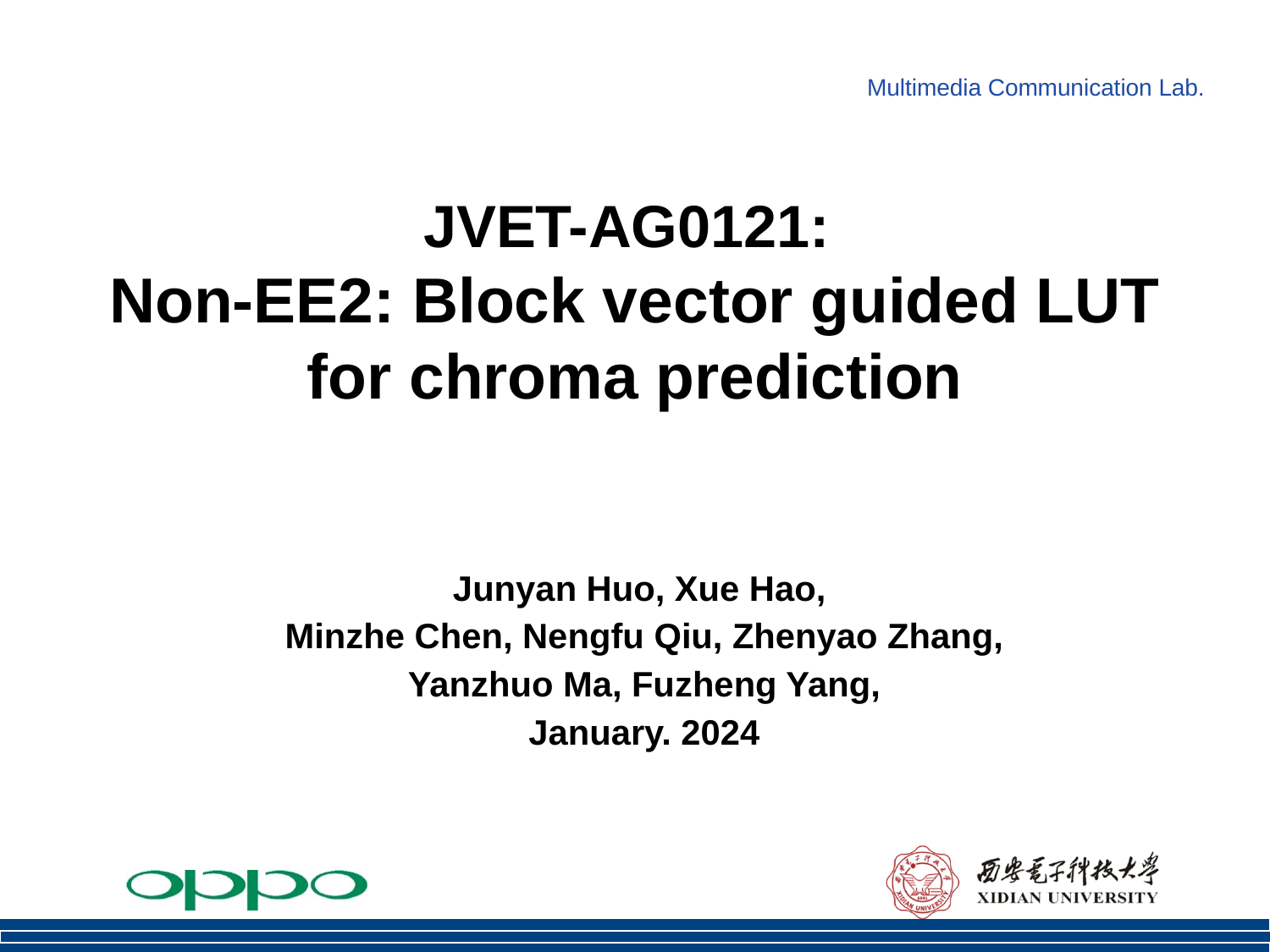

# JVET-AG0121: Non-EE2: Block vector guided LUT for chroma prediction
Junyan Huo, Xue Hao,
Minzhe Chen, Nengfu Qiu, Zhenyao Zhang,
Yanzhuo Ma, Fuzheng Yang,
January. 2024